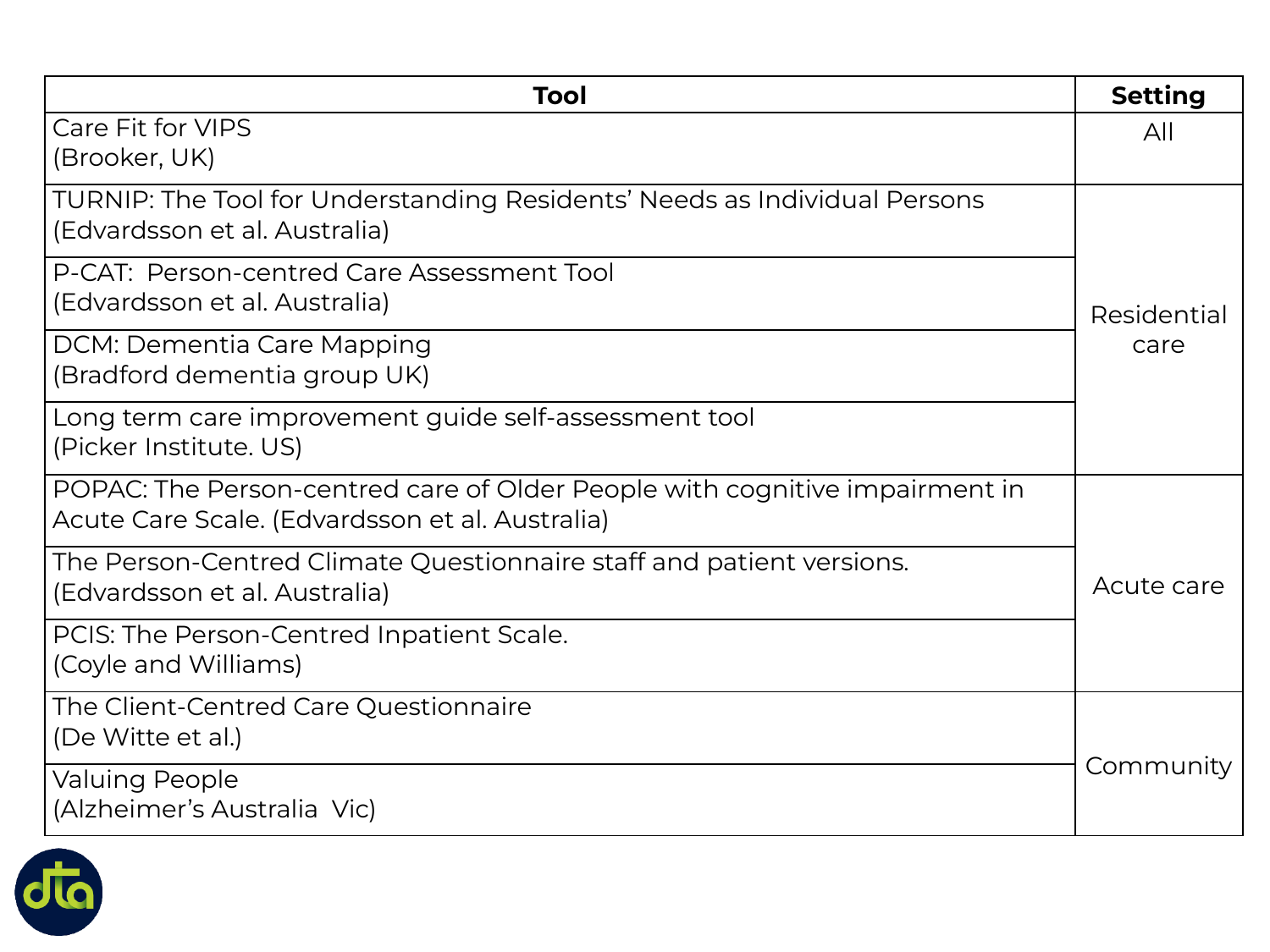

| Tool | Setting |
| --- | --- |
| Care Fit for VIPS (Brooker, UK) | All |
| TURNIP: The Tool for Understanding Residents’ Needs as Individual Persons (Edvardsson et al. Australia) | Residential care |
| P-CAT: Person-centred Care Assessment Tool (Edvardsson et al. Australia) |  |
| DCM: Dementia Care Mapping (Bradford dementia group UK) |  |
| Long term care improvement guide self-assessment tool (Picker Institute. US) |  |
| POPAC: The Person-centred care of Older People with cognitive impairment in Acute Care Scale. (Edvardsson et al. Australia) | Acute care |
| The Person-Centred Climate Questionnaire staff and patient versions. (Edvardsson et al. Australia) |  |
| PCIS: The Person-Centred Inpatient Scale. (Coyle and Williams) |  |
| The Client-Centred Care Questionnaire (De Witte et al.) | Community |
| Valuing People (Alzheimer’s Australia Vic) |  |